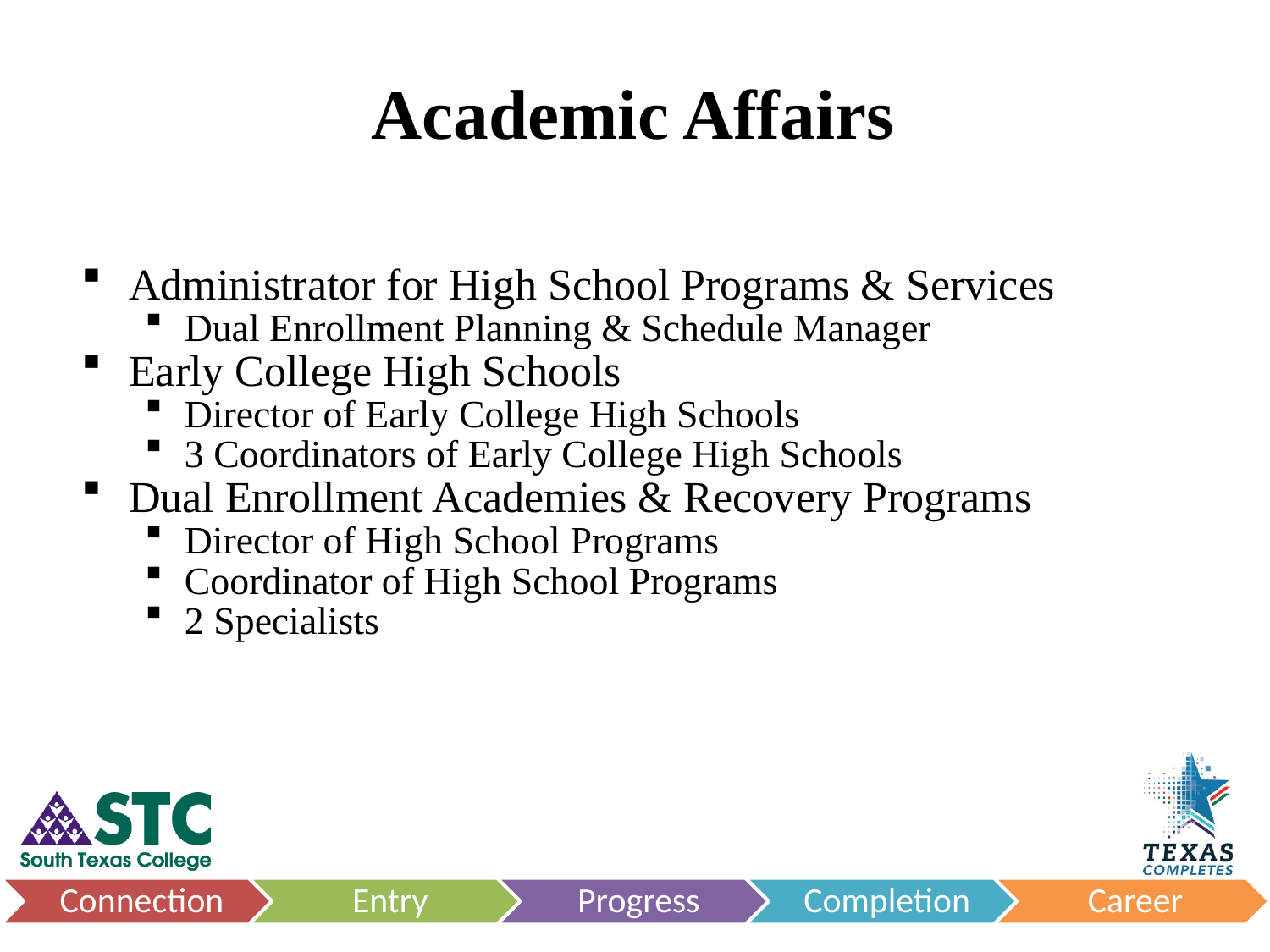

Academic Affairs
Administrator for High School Programs & Services
Dual Enrollment Planning & Schedule Manager
Early College High Schools
Director of Early College High Schools
3 Coordinators of Early College High Schools
Dual Enrollment Academies & Recovery Programs
Director of High School Programs
Coordinator of High School Programs
2 Specialists